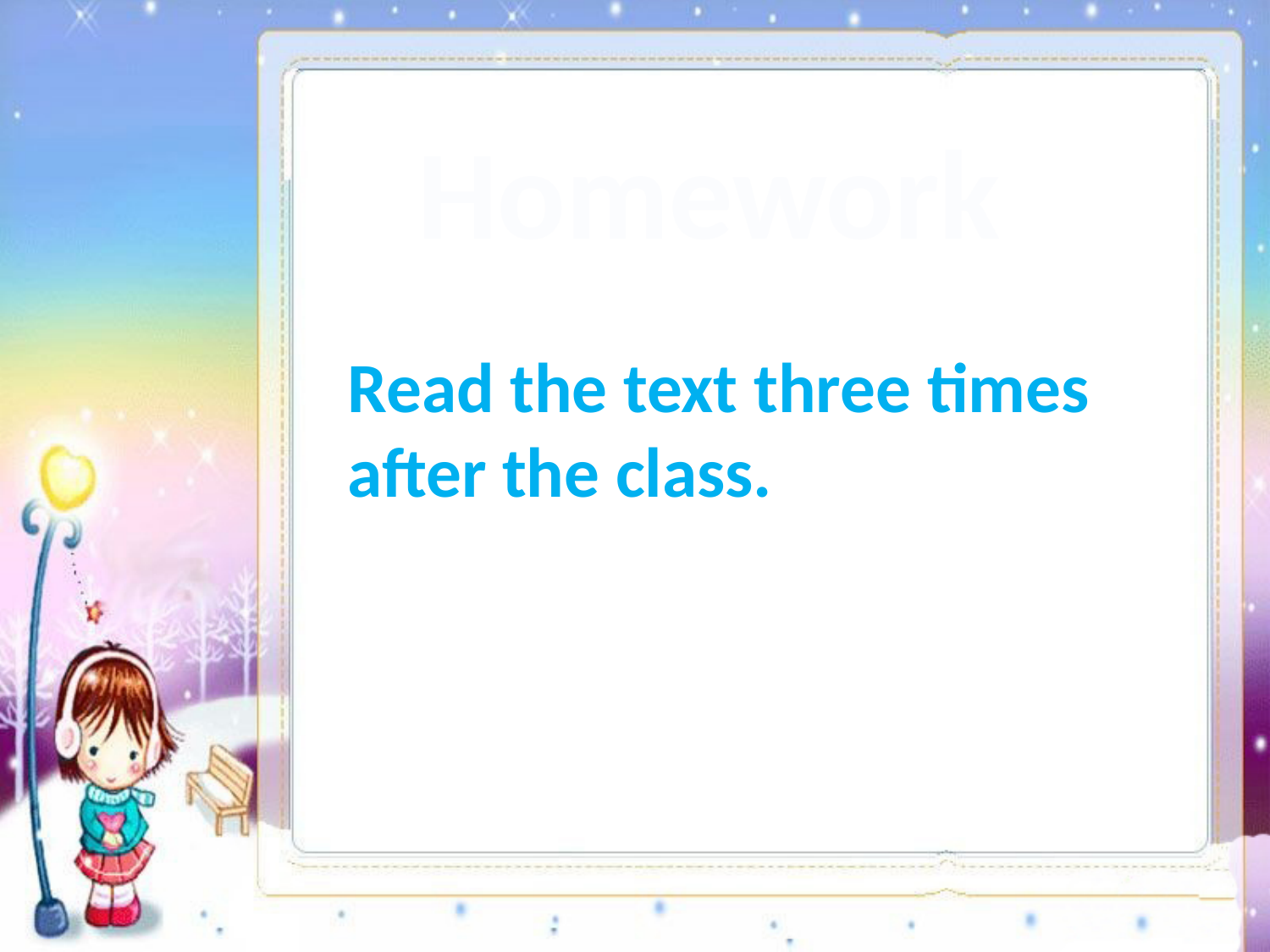

Homework
Read the text three times after the class.